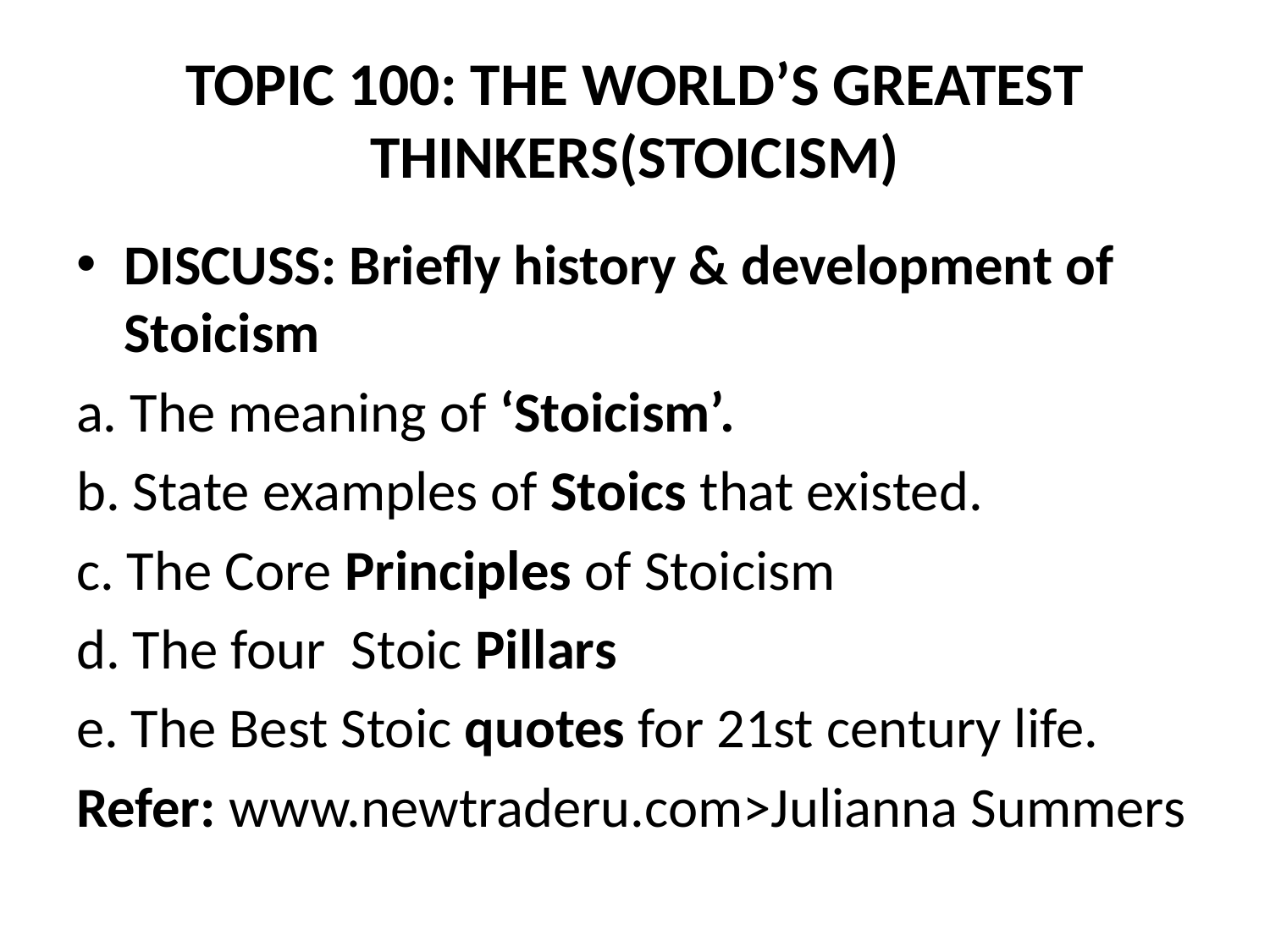

# TOPIC 100: THE WORLD’S GREATEST THINKERS(STOICISM)
DISCUSS: Briefly history & development of Stoicism
a. The meaning of ‘Stoicism’.
b. State examples of Stoics that existed.
c. The Core Principles of Stoicism
d. The four  Stoic Pillars
e. The Best Stoic quotes for 21st century life.
Refer: www.newtraderu.com>Julianna Summers